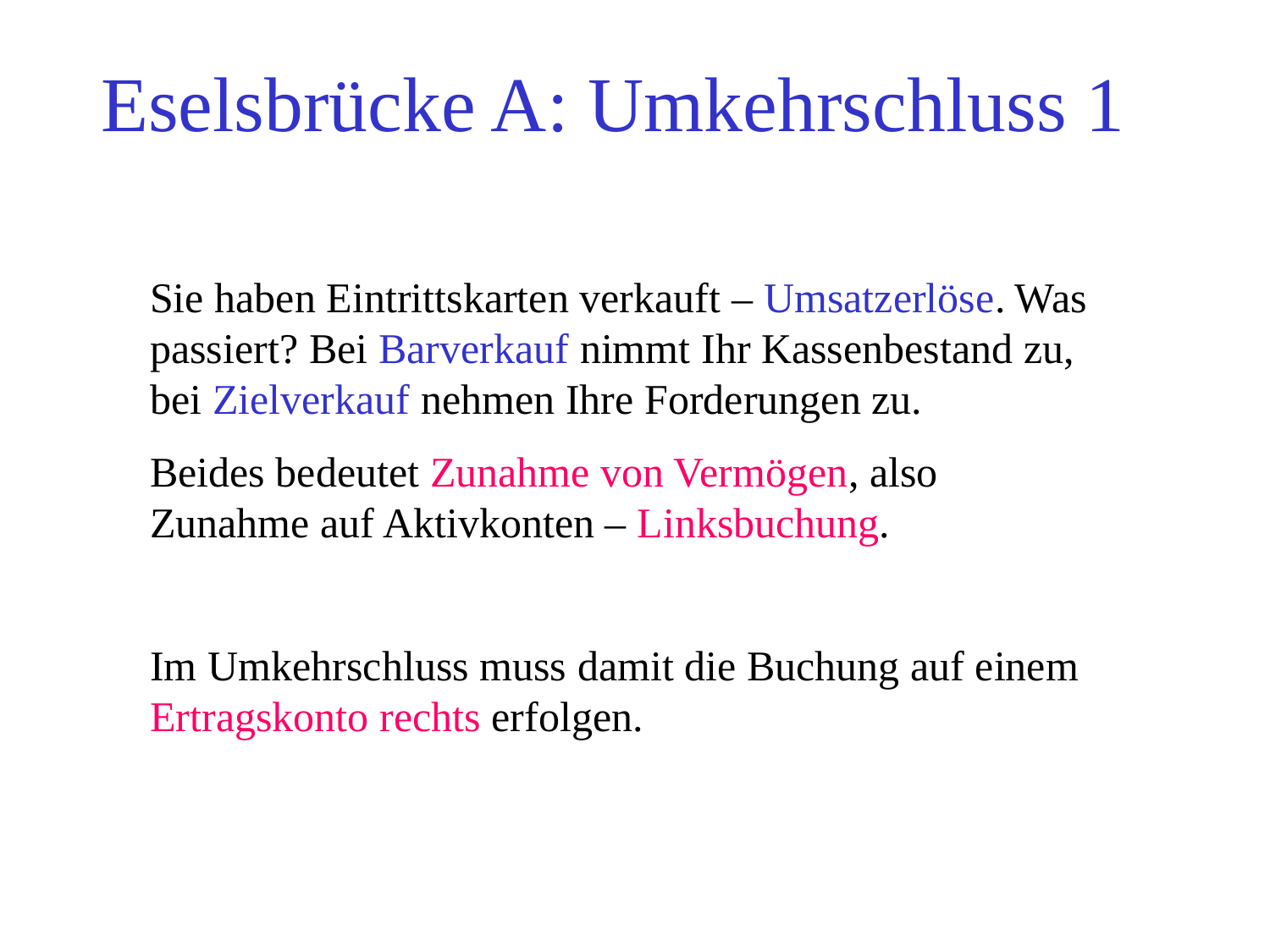

# Eselsbrücke A: Umkehrschluss 1
Sie haben Eintrittskarten verkauft – Umsatzerlöse. Was passiert? Bei Barverkauf nimmt Ihr Kassenbestand zu, bei Zielverkauf nehmen Ihre Forderungen zu.
Beides bedeutet Zunahme von Vermögen, also Zunahme auf Aktivkonten – Linksbuchung.

Im Umkehrschluss muss damit die Buchung auf einem Ertragskonto rechts erfolgen.